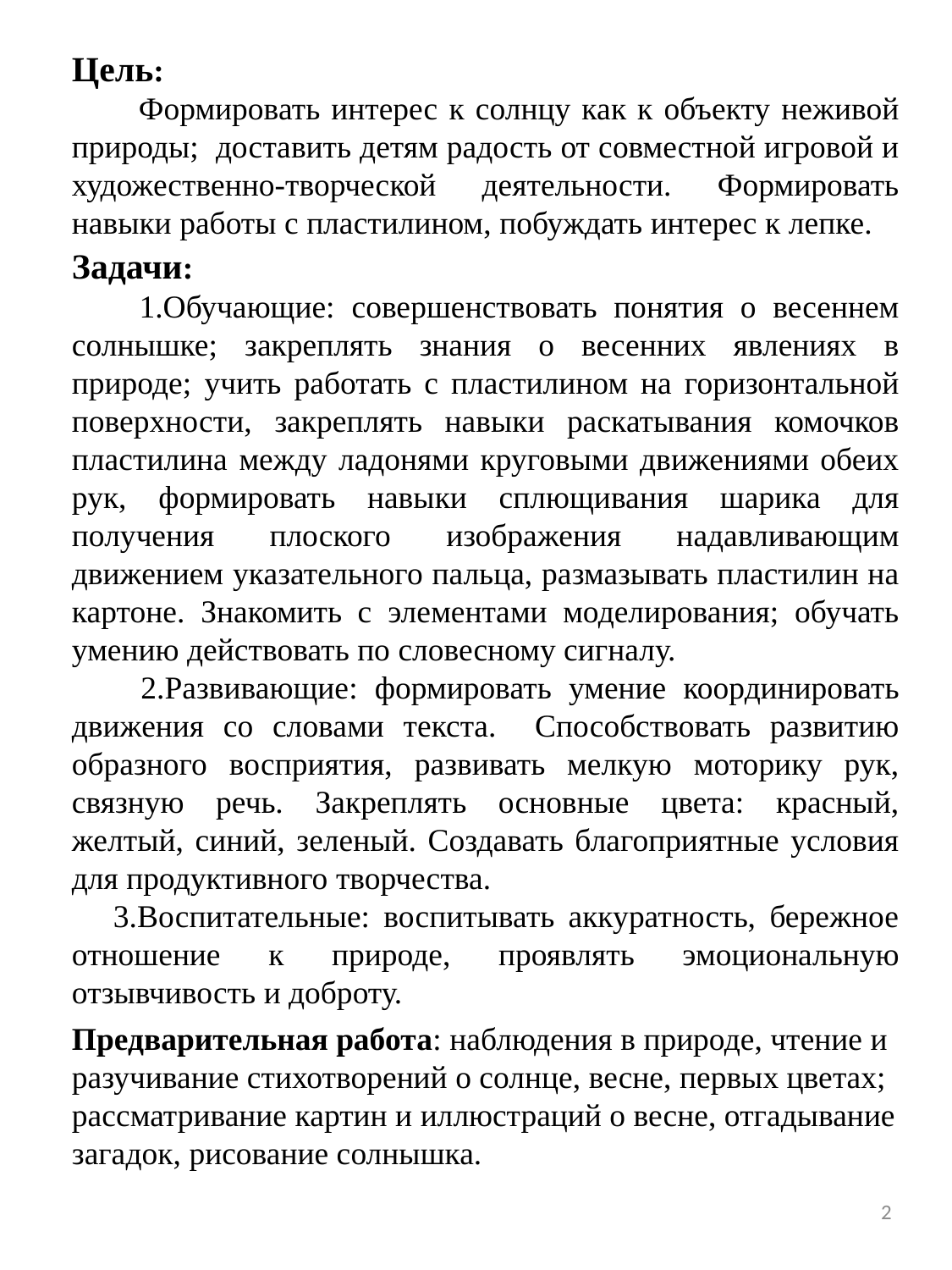

Цель:
      Формировать интерес к солнцу как к объекту неживой природы;  доставить детям радость от совместной игровой и художественно-творческой деятельности. Формировать навыки работы с пластилином, побуждать интерес к лепке.

Задачи:
    1.Обучающие: совершенствовать понятия о весеннем солнышке; закреплять знания о весенних явлениях в природе; учить работать с пластилином на горизонтальной поверхности, закреплять навыки раскатывания комочков пластилина между ладонями круговыми движениями обеих рук, формировать навыки сплющивания шарика для получения плоского изображения надавливающим движением указательного пальца, размазывать пластилин на картоне. Знакомить с элементами моделирования; обучать умению действовать по словесному сигналу.
    2.Развивающие: формировать умение координировать движения со словами текста.  Способствовать развитию образного восприятия, развивать мелкую моторику рук, связную речь. Закреплять основные цвета: красный, желтый, синий, зеленый. Создавать благоприятные условия для продуктивного творчества.
   3.Воспитательные: воспитывать аккуратность, бережное отношение к природе, проявлять эмоциональную отзывчивость и доброту.

Предварительная работа: наблюдения в природе, чтение и    разучивание стихотворений о солнце, весне, первых цветах; рассматривание картин и иллюстраций о весне, отгадывание загадок, рисование солнышка.
2